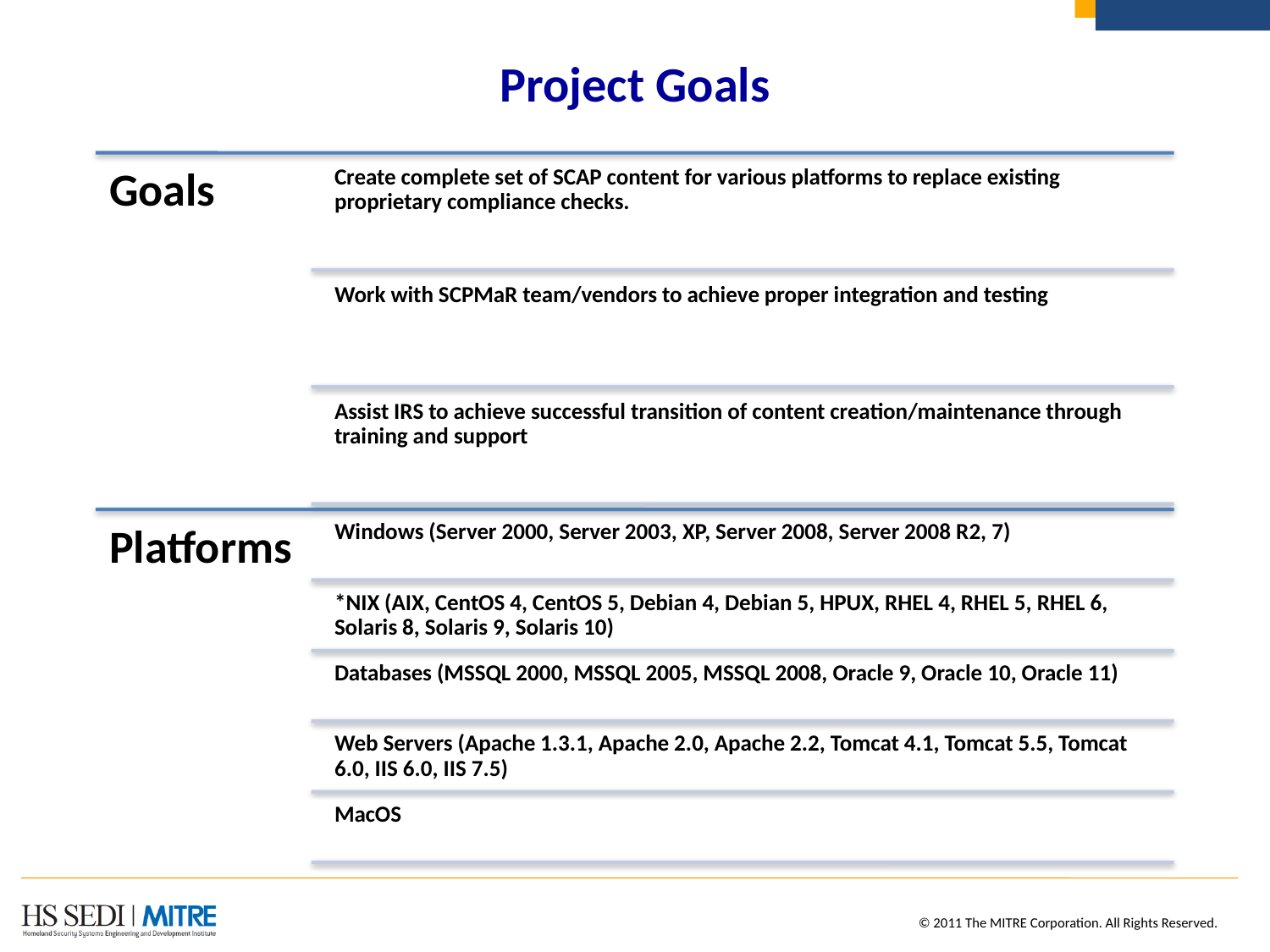

# Project Goals
Goals
Create complete set of SCAP content for various platforms to replace existing proprietary compliance checks.
Work with SCPMaR team/vendors to achieve proper integration and testing
Assist IRS to achieve successful transition of content creation/maintenance through training and support
Platforms
Windows (Server 2000, Server 2003, XP, Server 2008, Server 2008 R2, 7)
*NIX (AIX, CentOS 4, CentOS 5, Debian 4, Debian 5, HPUX, RHEL 4, RHEL 5, RHEL 6, Solaris 8, Solaris 9, Solaris 10)
Databases (MSSQL 2000, MSSQL 2005, MSSQL 2008, Oracle 9, Oracle 10, Oracle 11)
Web Servers (Apache 1.3.1, Apache 2.0, Apache 2.2, Tomcat 4.1, Tomcat 5.5, Tomcat 6.0, IIS 6.0, IIS 7.5)
MacOS